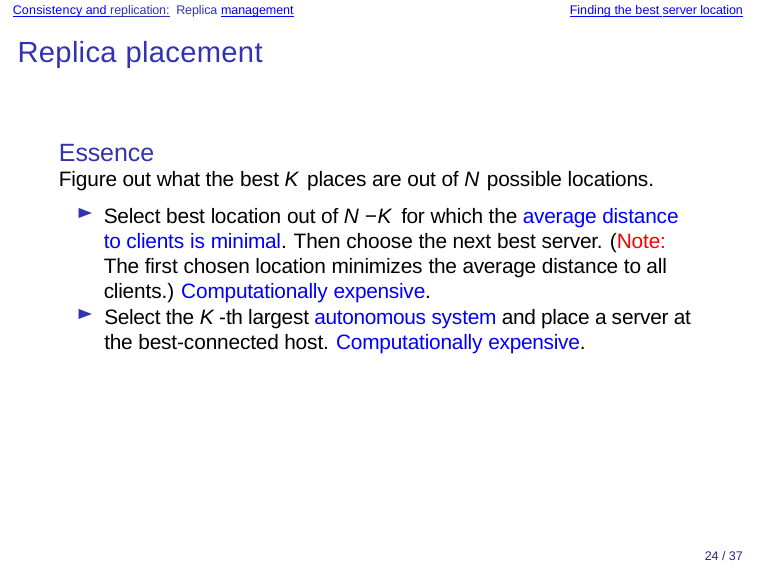

Consistency and replication: Replica management
Finding the best server location
Replica placement
Essence
Figure out what the best K places are out of N possible locations.
Select best location out of N −K for which the average distance  to clients is minimal. Then choose the next best server. (Note:  The first chosen location minimizes the average distance to all  clients.) Computationally expensive.
Select the K -th largest autonomous system and place a server at  the best-connected host. Computationally expensive.
24 / 37